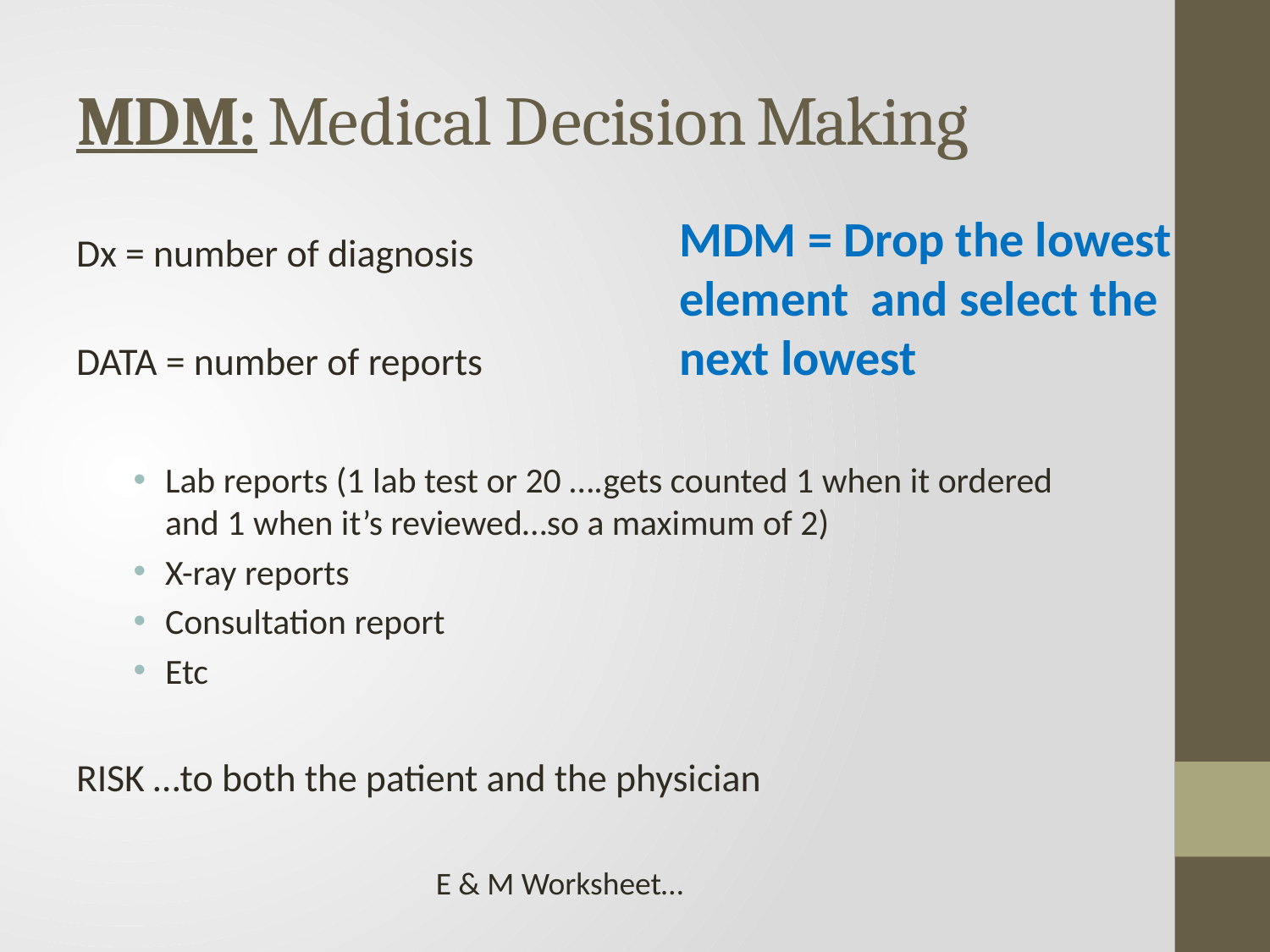

# MDM: Medical Decision Making
MDM = Drop the lowest element  and select the next lowest
Dx = number of diagnosis

DATA = number of reports

Lab reports (1 lab test or 20 ….gets counted 1 when it ordered and 1 when it’s reviewed…so a maximum of 2)
X-ray reports
Consultation report
Etc

RISK …to both the patient and the physician

E & M Worksheet…